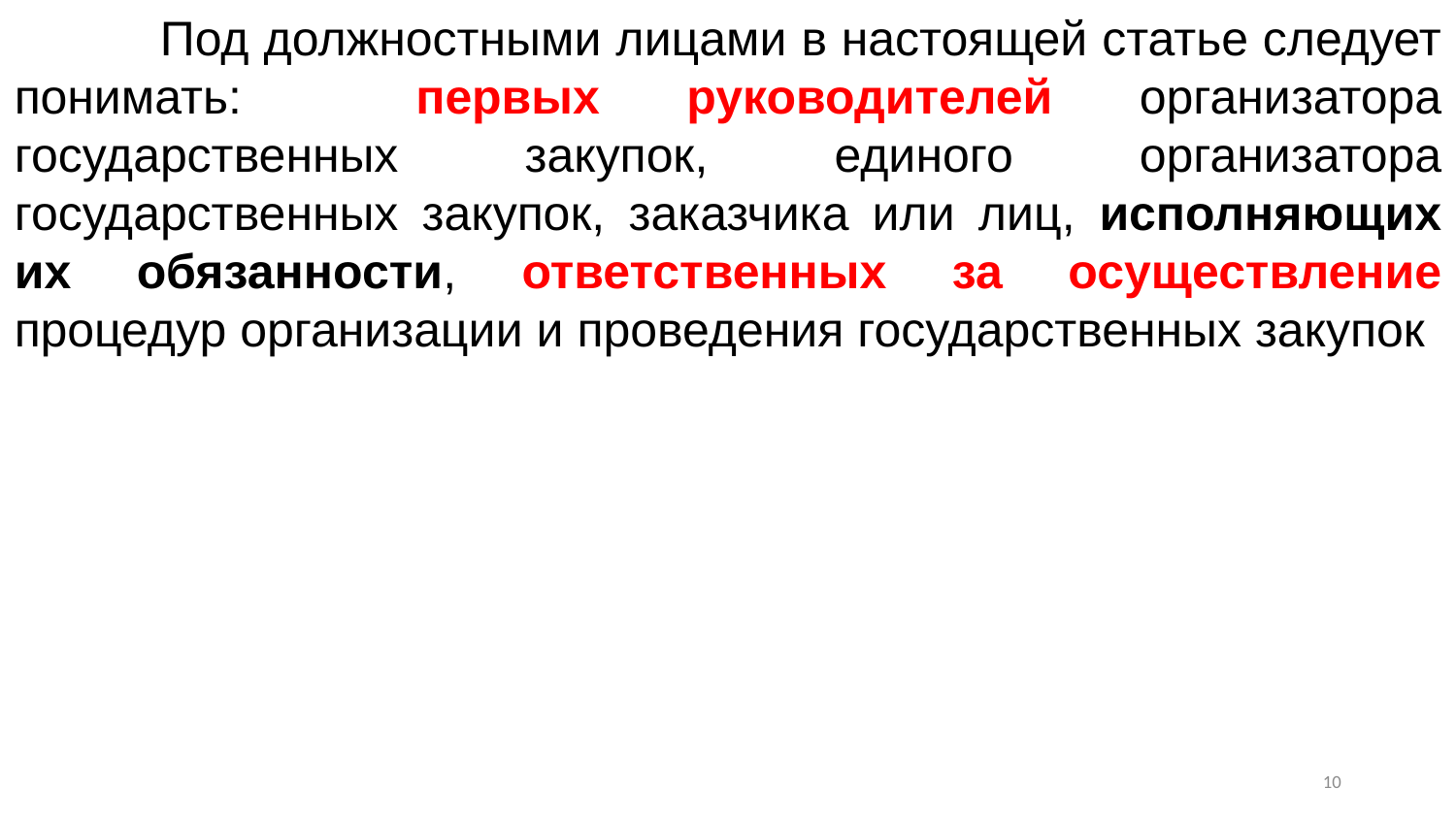

Под должностными лицами в настоящей статье следует понимать:  первых руководителей организатора государственных закупок, единого организатора государственных закупок, заказчика или лиц, исполняющих их обязанности, ответственных за осуществление процедур организации и проведения государственных закупок
10